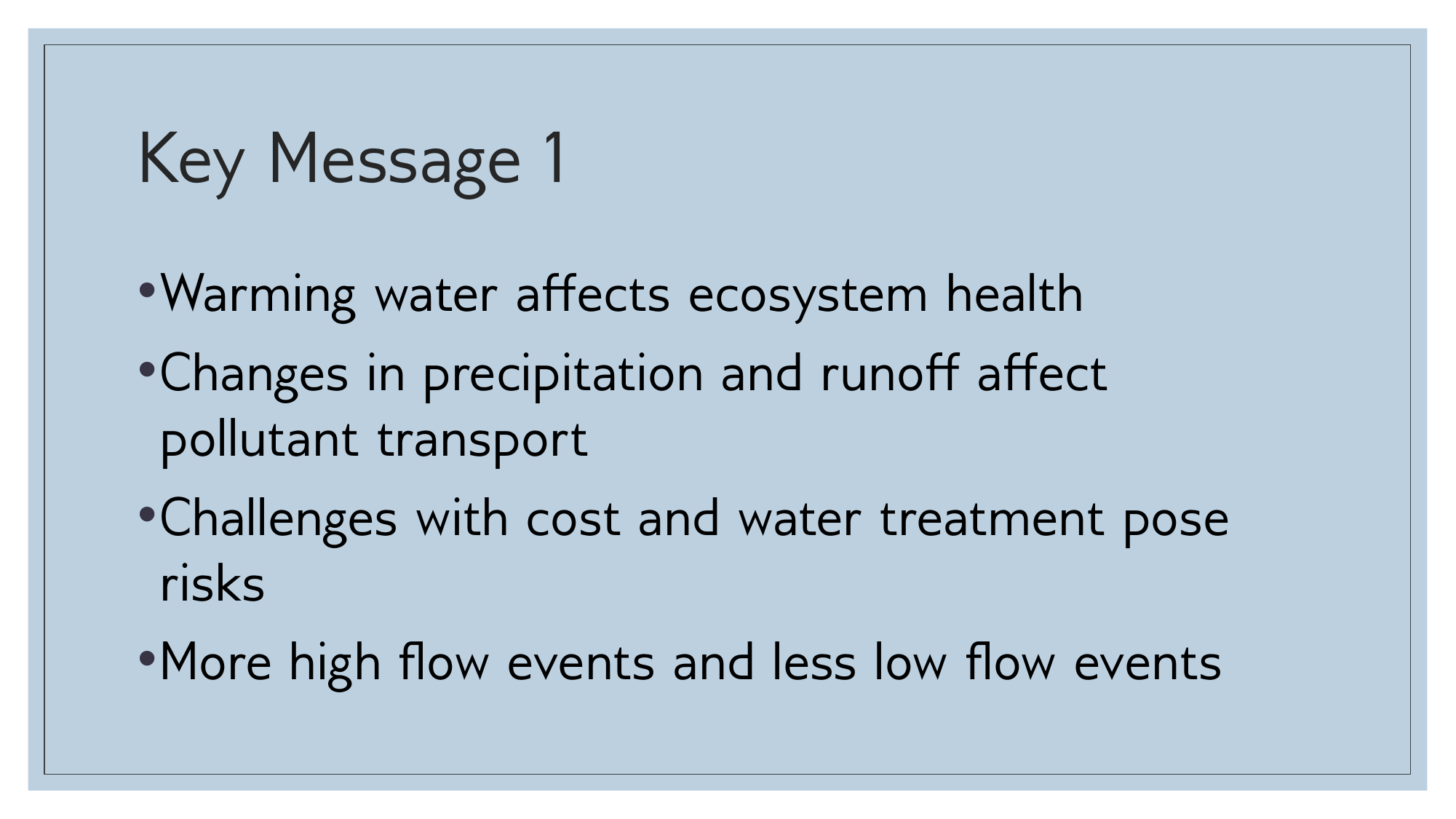

# Key Message 1
Warming water affects ecosystem health
Changes in precipitation and runoff affect pollutant transport
Challenges with cost and water treatment pose risks
More high flow events and less low flow events